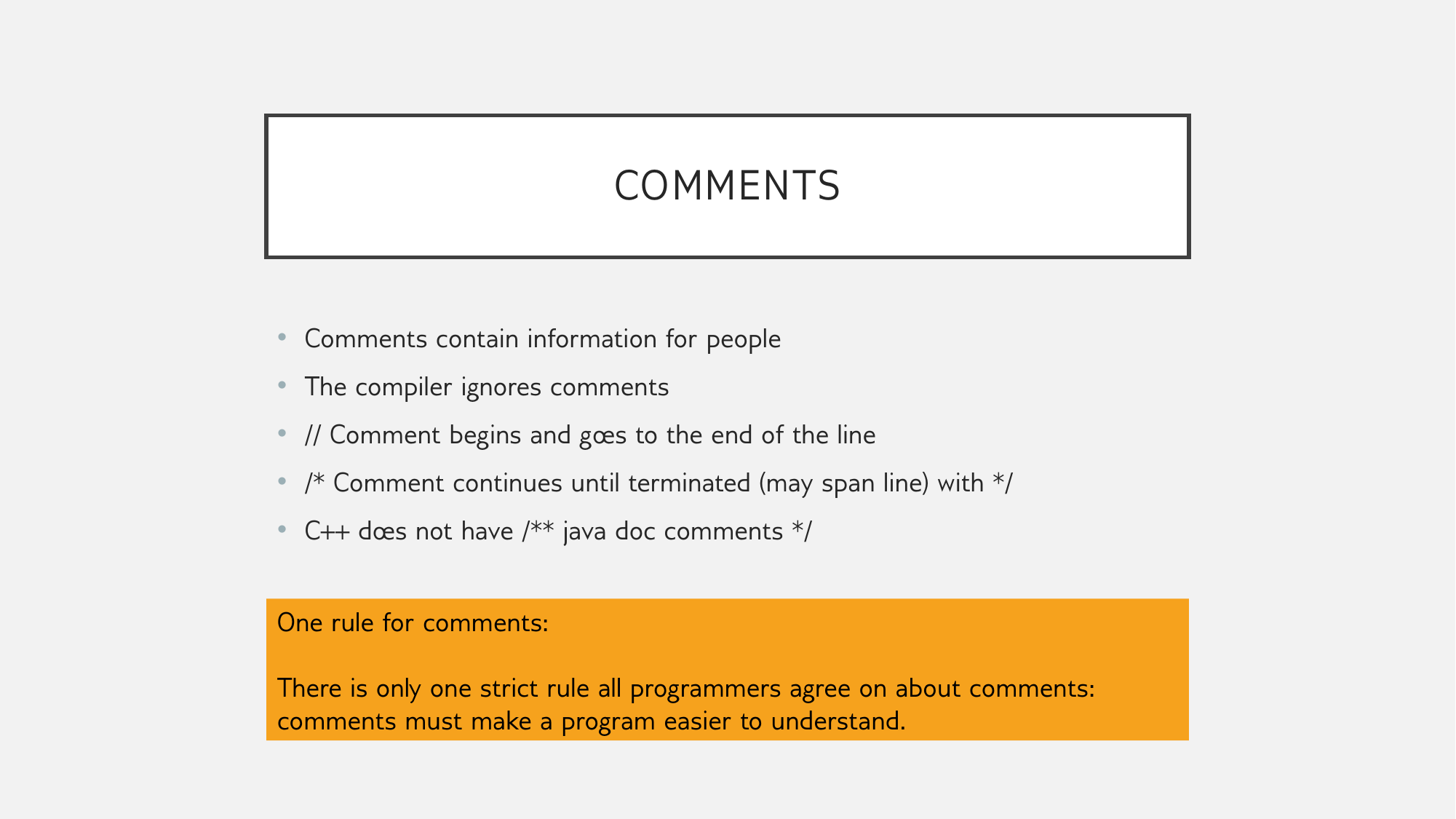

# Comments
Comments contain information for people
The compiler ignores comments
// Comment begins and goes to the end of the line
/* Comment continues until terminated (may span line) with */
C++ does not have /** java doc comments */
One rule for comments:

There is only one strict rule all programmers agree on about comments: comments must make a program easier to understand.